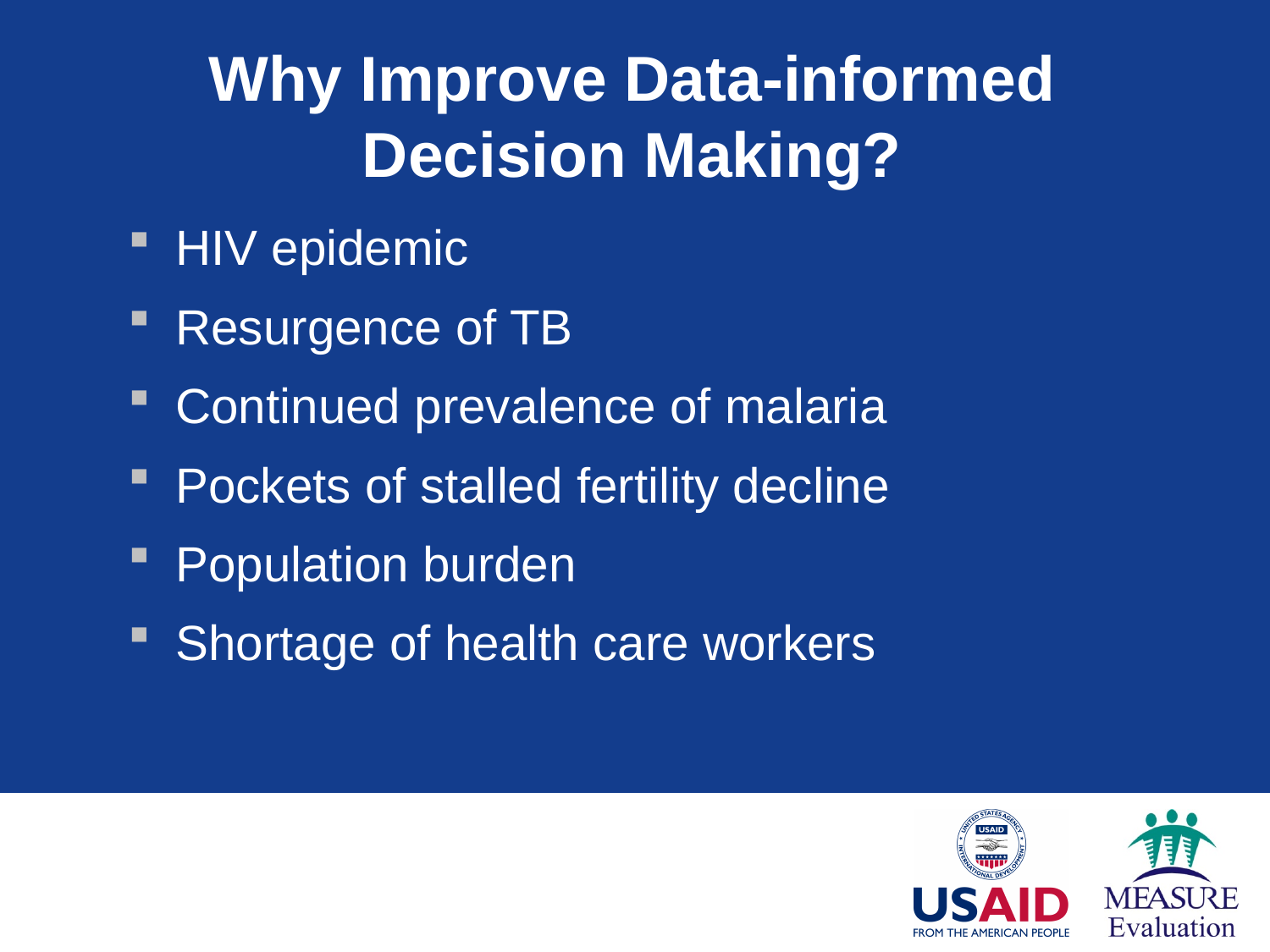

Why Improve Data-informed Decision Making?
HIV epidemic
Resurgence of TB
Continued prevalence of malaria
Pockets of stalled fertility decline
Population burden
Shortage of health care workers